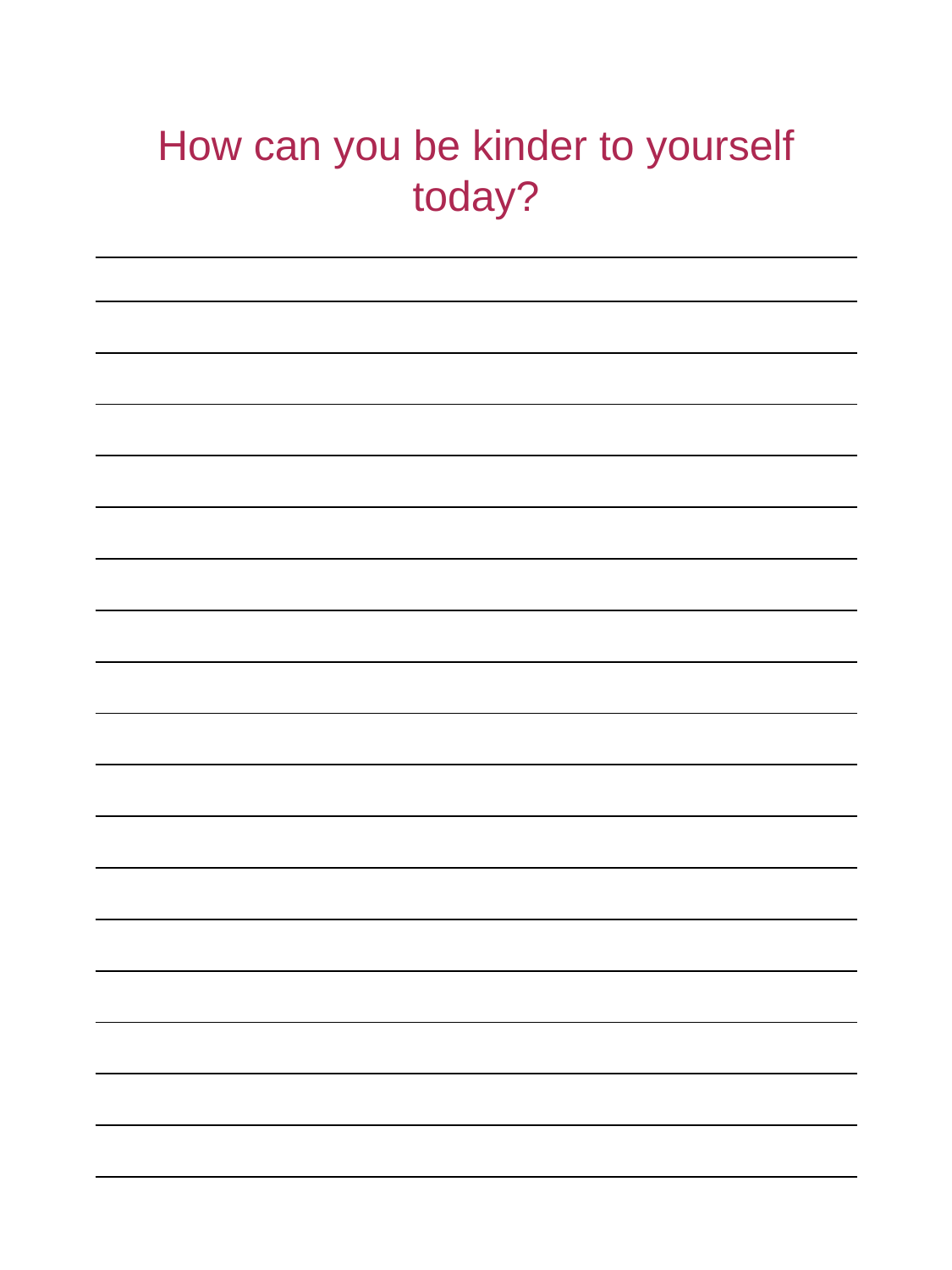

How can you be kinder to yourself today?
|  |
| --- |
|  |
|  |
|  |
|  |
|  |
|  |
|  |
|  |
|  |
|  |
|  |
|  |
|  |
|  |
|  |
|  |
|  |